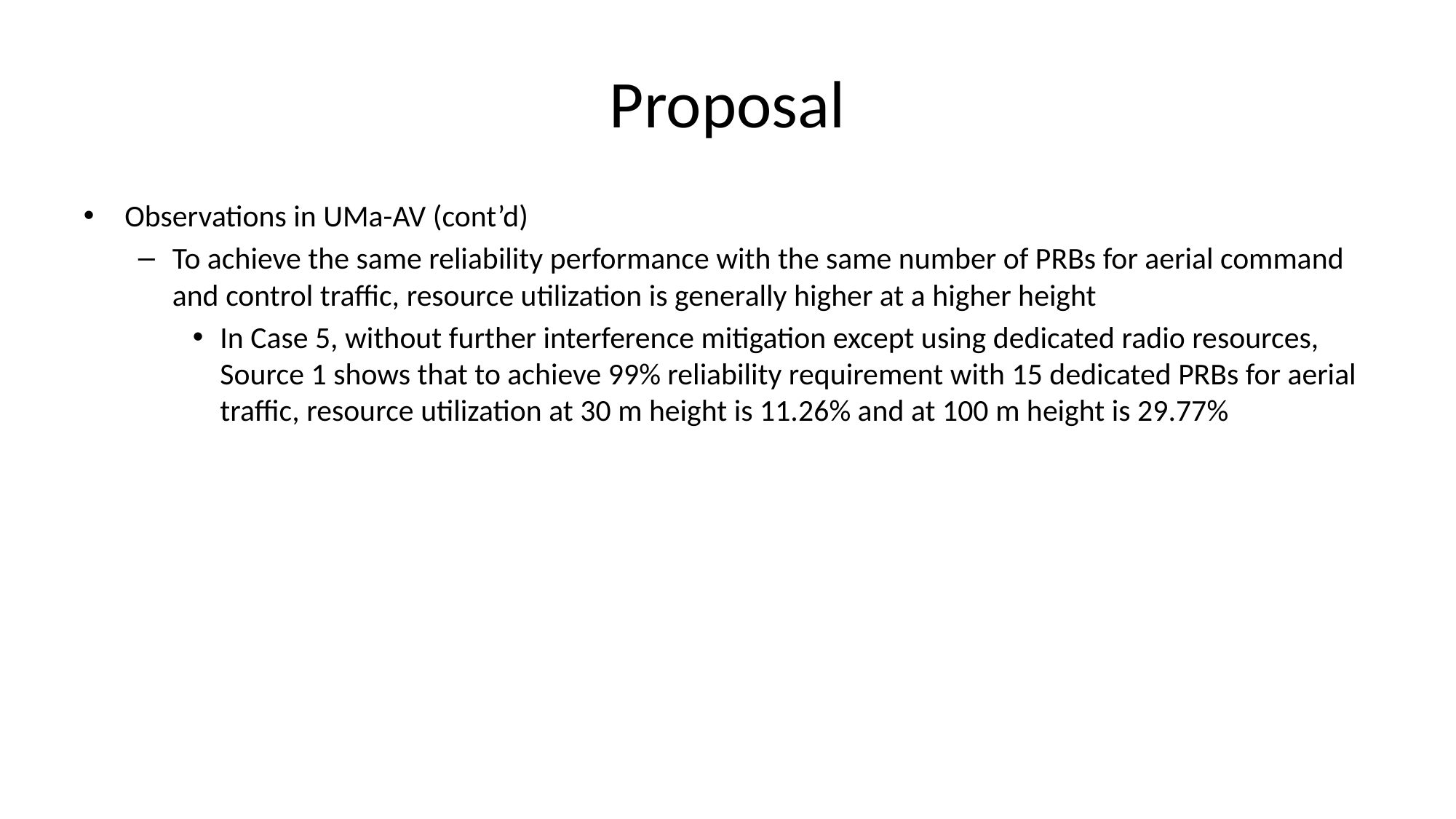

# Proposal
Observations in UMa-AV (cont’d)
To achieve the same reliability performance with the same number of PRBs for aerial command and control traffic, resource utilization is generally higher at a higher height
In Case 5, without further interference mitigation except using dedicated radio resources, Source 1 shows that to achieve 99% reliability requirement with 15 dedicated PRBs for aerial traffic, resource utilization at 30 m height is 11.26% and at 100 m height is 29.77%